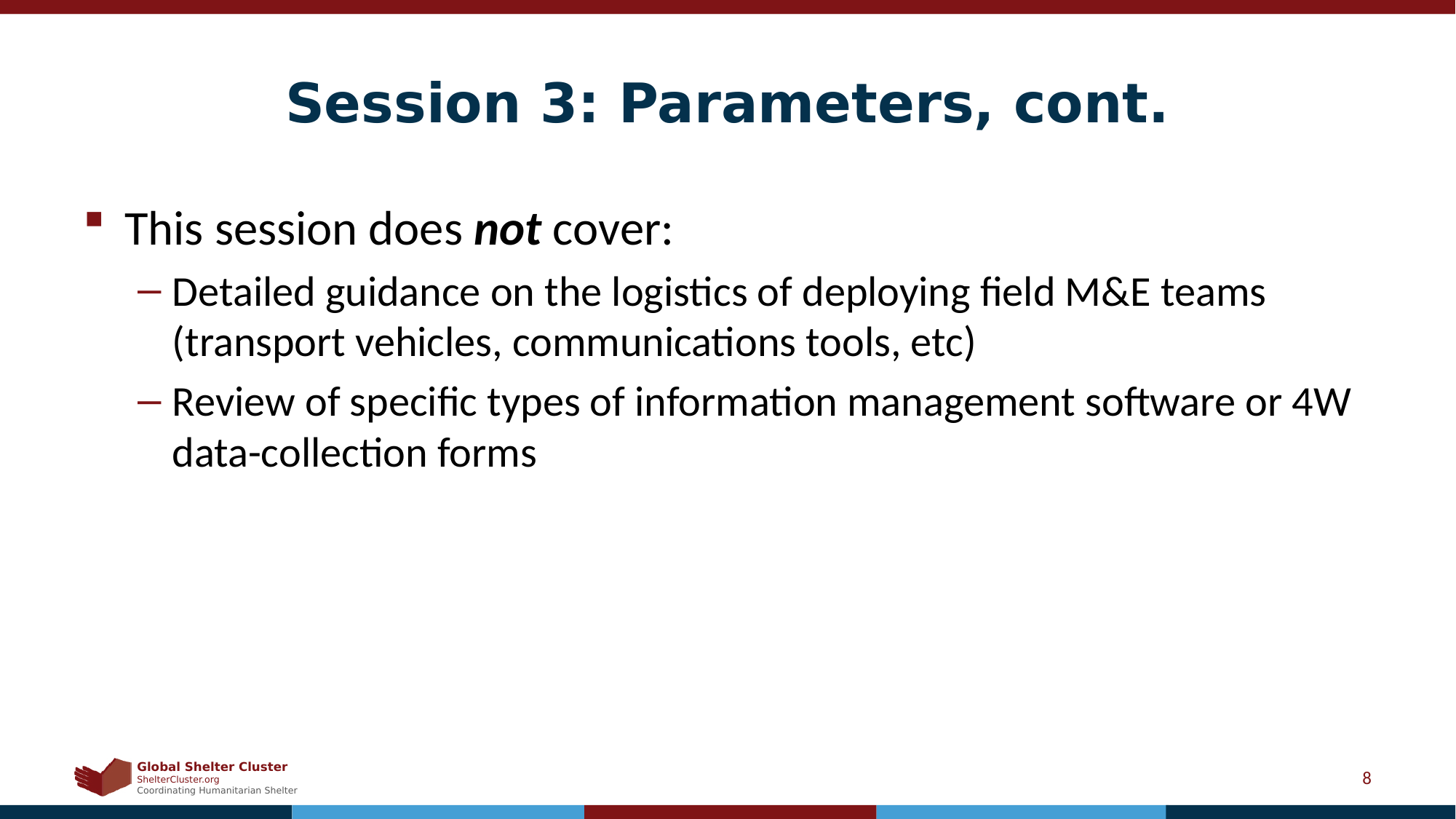

# Session 3: Parameters, cont.
This session does not cover:
Detailed guidance on the logistics of deploying field M&E teams (transport vehicles, communications tools, etc)
Review of specific types of information management software or 4W data-collection forms
8